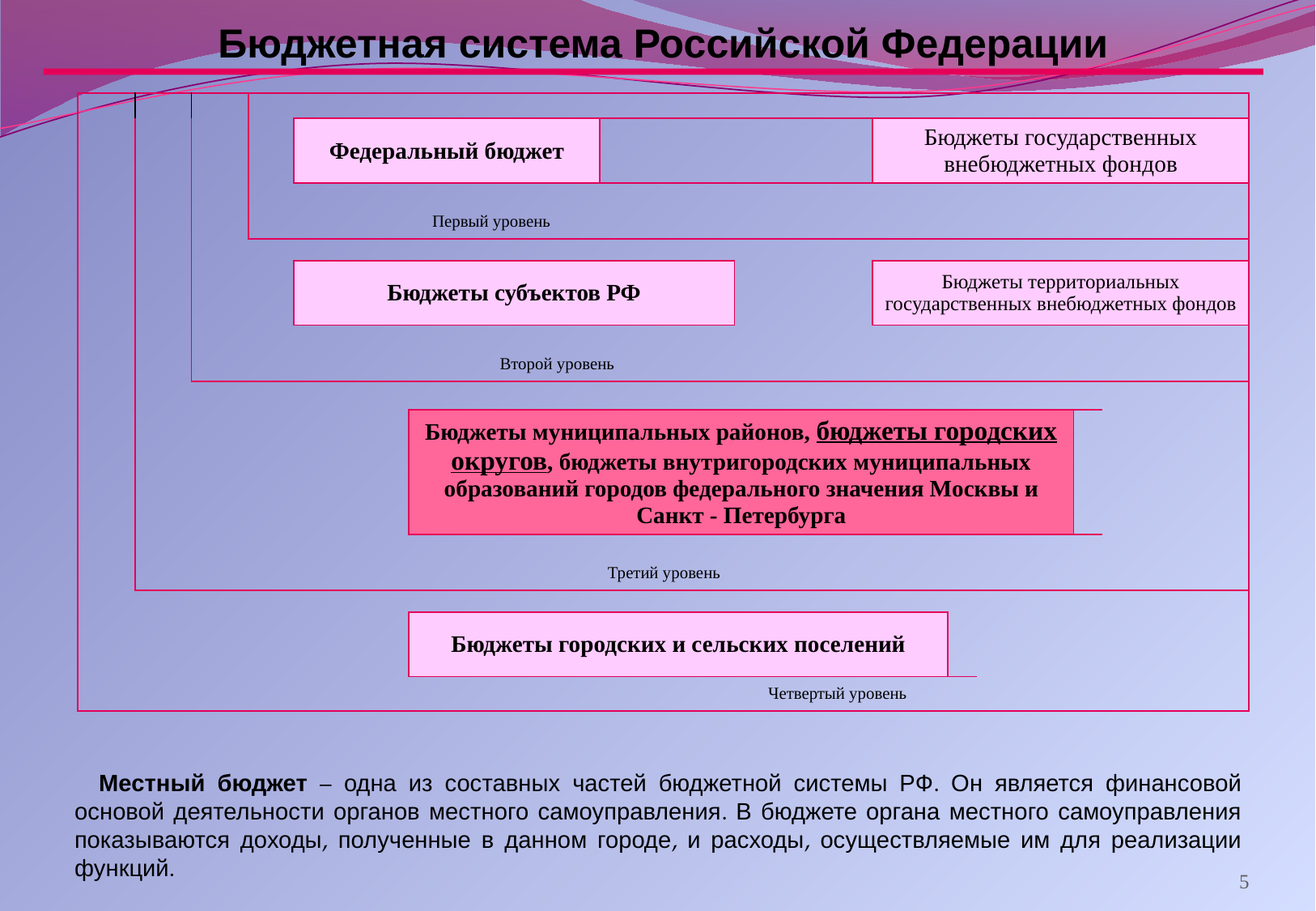

| Бюджетная система Российской Федерации |  |  |  |  |  |  |  |  |  |  |  |  |  |  |  |  |  |  |  |
| --- | --- | --- | --- | --- | --- | --- | --- | --- | --- | --- | --- | --- | --- | --- | --- | --- | --- | --- | --- |
|  |  |  |  |  |  |  |  |  |  |  |  |  |  |  |  |  |  |  |  |
|  |  |  |  |  |  |  |  |  |  |  |  |  |  |  |  |  |  |  |  |
|  |  |  |  | Федеральный бюджет |  |  |  |  |  |  |  |  |  | Бюджеты государственных внебюджетных фондов |  |  |  |  |  |
|  |  |  |  |  |  |  |  |  |  |  |  |  |  |  |  |  |  |  |  |
|  |  |  | Первый уровень |  |  |  |  |  |  |  |  |  |  |  |  |  |  |  |  |
|  |  |  |  |  |  |  |  |  |  |  |  |  |  |  |  |  |  |  |  |
|  |  |  |  | Бюджеты субъектов РФ |  |  |  |  |  |  |  |  |  | Бюджеты территориальных государственных внебюджетных фондов |  |  |  |  |  |
|  |  |  |  |  |  |  |  |  |  |  |  |  |  |  |  |  |  |  |  |
|  |  |  |  |  |  | Второй уровень |  |  |  |  |  |  |  |  |  |  |  |  |  |
|  |  |  |  |  |  |  |  |  |  |  |  |  |  |  |  |  |  |  |  |
|  |  |  |  |  |  |  | Бюджеты муниципальных районов, бюджеты городских округов, бюджеты внутригородских муниципальных образований городов федерального значения Москвы и Санкт - Петербурга |  |  |  |  |  |  |  |  |  |  |  |  |
|  |  |  |  |  |  |  |  |  |  |  |  |  |  |  |  |  |  |  |  |
|  |  |  |  |  |  | Третий уровень |  |  |  |  |  |  |  |  |  |  |  |  |  |
|  |  |  |  |  |  |  |  |  |  |  |  |  |  |  |  |  |  |  |  |
|  |  |  |  |  |  |  | Бюджеты городских и сельских поселений |  |  |  |  |  |  |  |  |  |  |  |  |
|  |  |  |  |  |  | Четвертый уровень |  |  |  |  |  |  |  |  |  |  |  |  |  |

Местный бюджет – одна из составных частей бюджетной системы РФ. Он является финансовой основой деятельности органов местного самоуправления. В бюджете органа местного самоуправления показываются доходы, полученные в данном городе, и расходы, осуществляемые им для реализации функций.
5